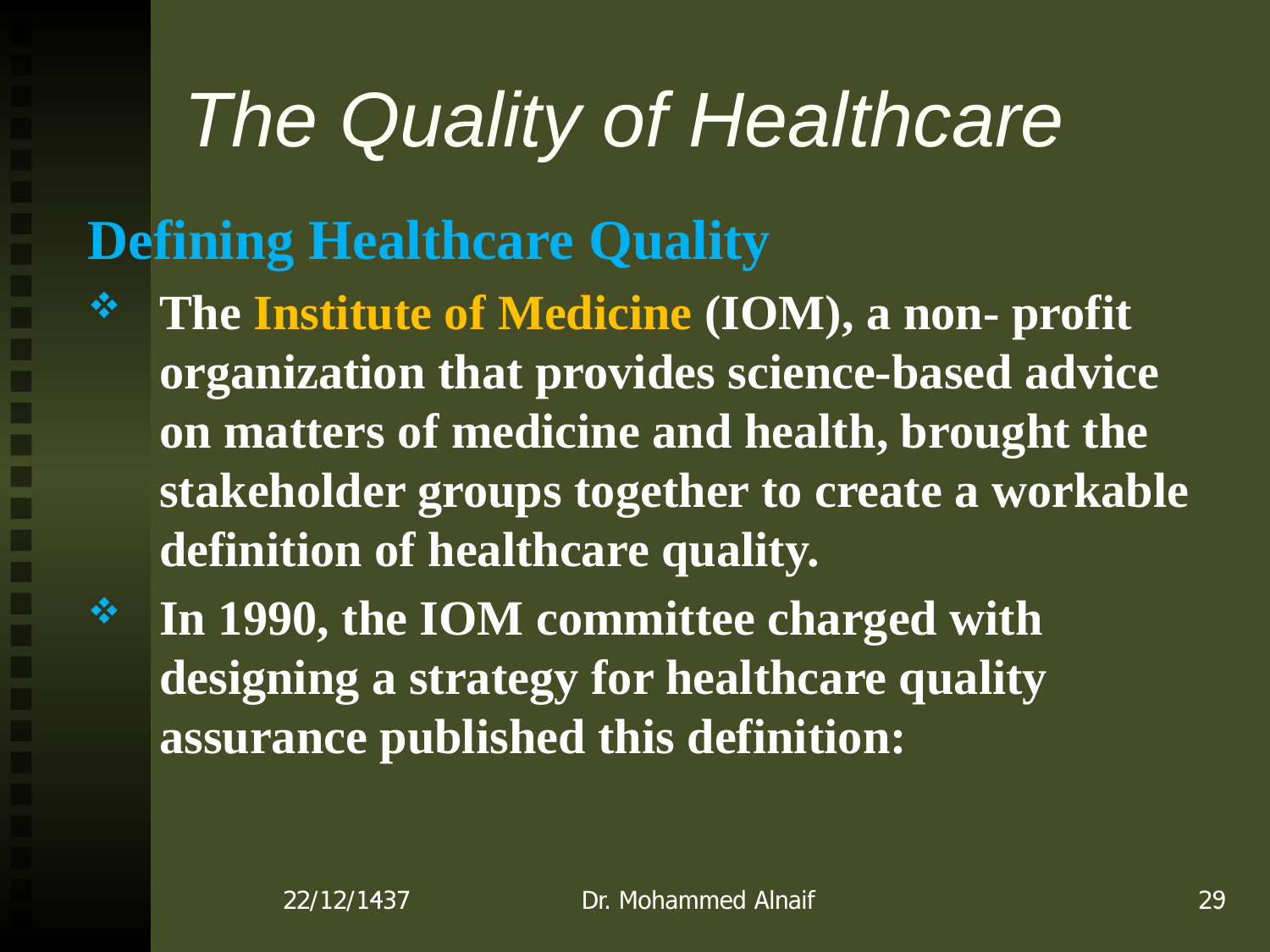

# The Quality of Healthcare
Defining Healthcare Quality
The Institute of Medicine (IOM), a non- profit organization that provides science-based advice on matters of medicine and health, brought the stakeholder groups together to create a workable definition of healthcare quality.
In 1990, the IOM committee charged with designing a strategy for healthcare quality assurance published this definition:
22/12/1437
Dr. Mohammed Alnaif
29